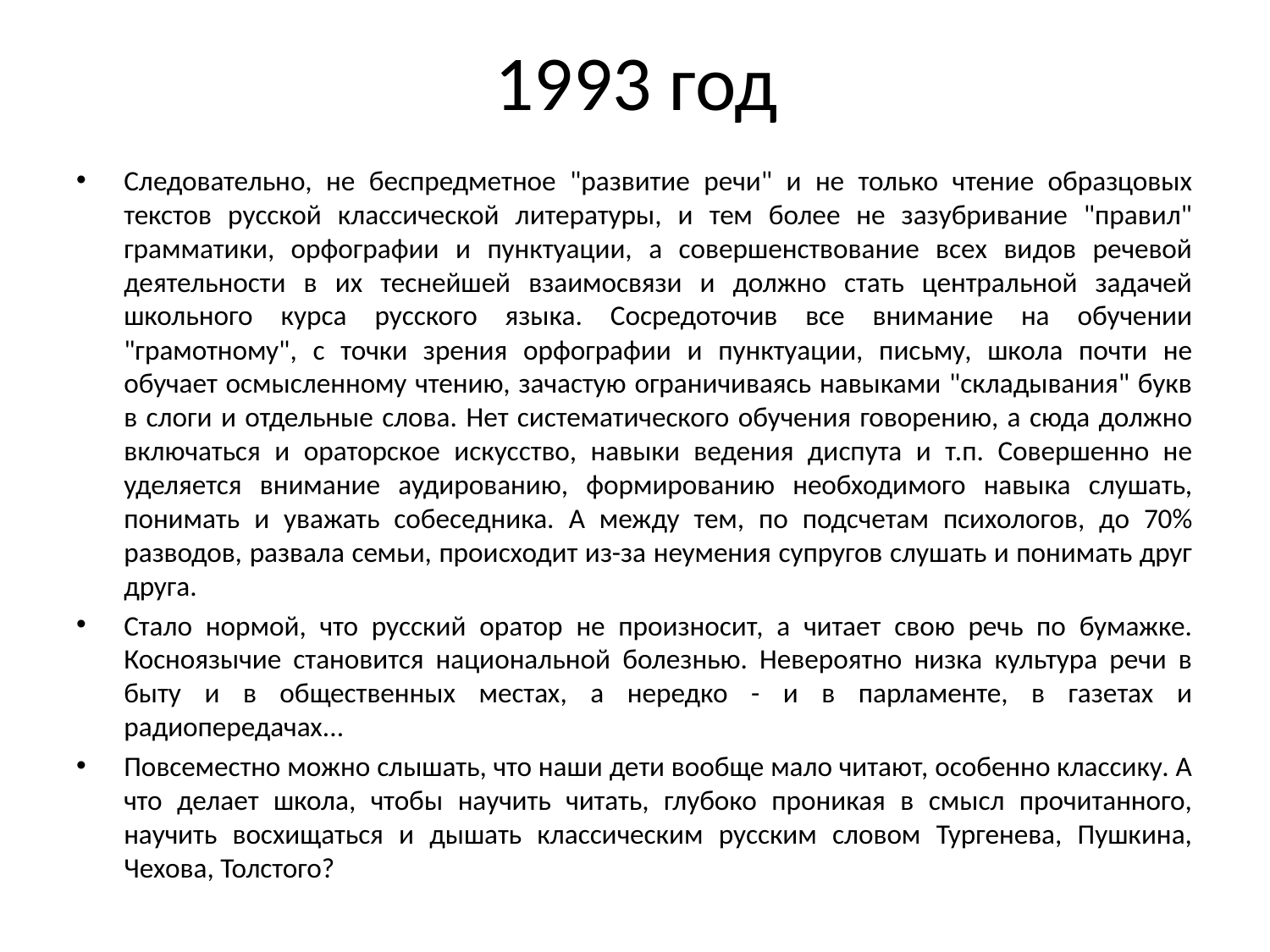

# 1993 год
Следовательно, не беспредметное "развитие речи" и не только чтение образцовых текстов русской классической литературы, и тем более не зазубривание "правил" грамматики, орфографии и пунктуации, а совершенствование всех видов речевой деятельности в их теснейшей взаимосвязи и должно стать центральной задачей школьного курса русского языка. Сосредоточив все внимание на обучении "грамотному", с точки зрения орфографии и пунктуации, письму, школа почти не обучает осмысленному чтению, зачастую ограничиваясь навыками "складывания" букв в слоги и отдельные слова. Нет систематического обучения говорению, а сюда должно включаться и ораторское искусство, навыки ведения диспута и т.п. Совершенно не уделяется внимание аудированию, формированию необходимого навыка слушать, понимать и уважать собеседника. А между тем, по подсчетам психологов, до 70% разводов, развала семьи, происходит из-за неумения супругов слушать и понимать друг друга.
Стало нормой, что русский оратор не произносит, а читает свою речь по бумажке. Косноязычие становится национальной болезнью. Невероятно низка культура речи в быту и в общественных местах, а нередко - и в парламенте, в газетах и радиопередачах...
Повсеместно можно слышать, что наши дети вообще мало читают, особенно классику. А что делает школа, чтобы научить читать, глубоко проникая в смысл прочитанного, научить восхищаться и дышать классическим русским словом Тургенева, Пушкина, Чехова, Толстого?